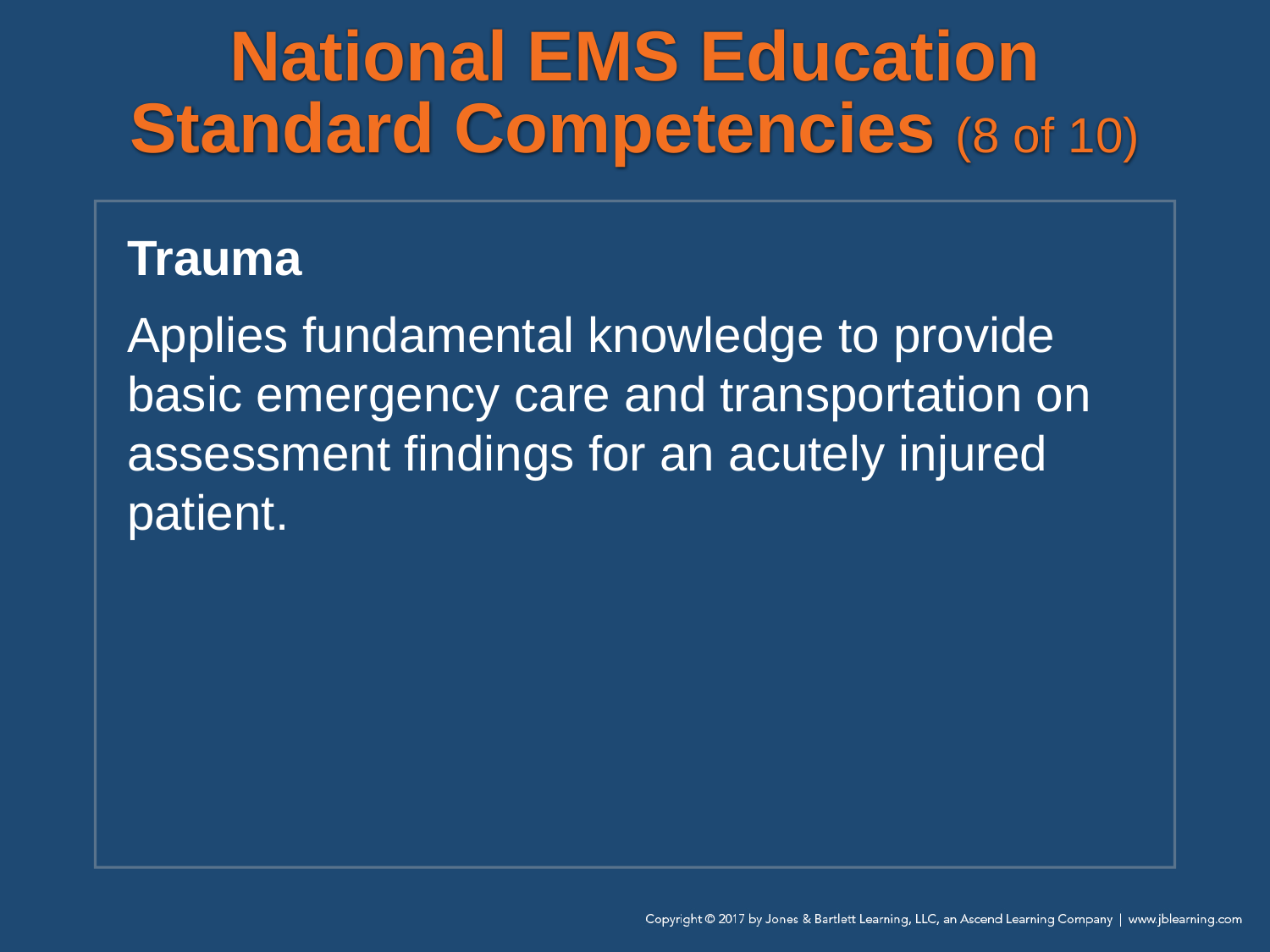

# National EMS Education Standard Competencies (8 of 10)
Trauma
Applies fundamental knowledge to provide basic emergency care and transportation on assessment findings for an acutely injured patient.